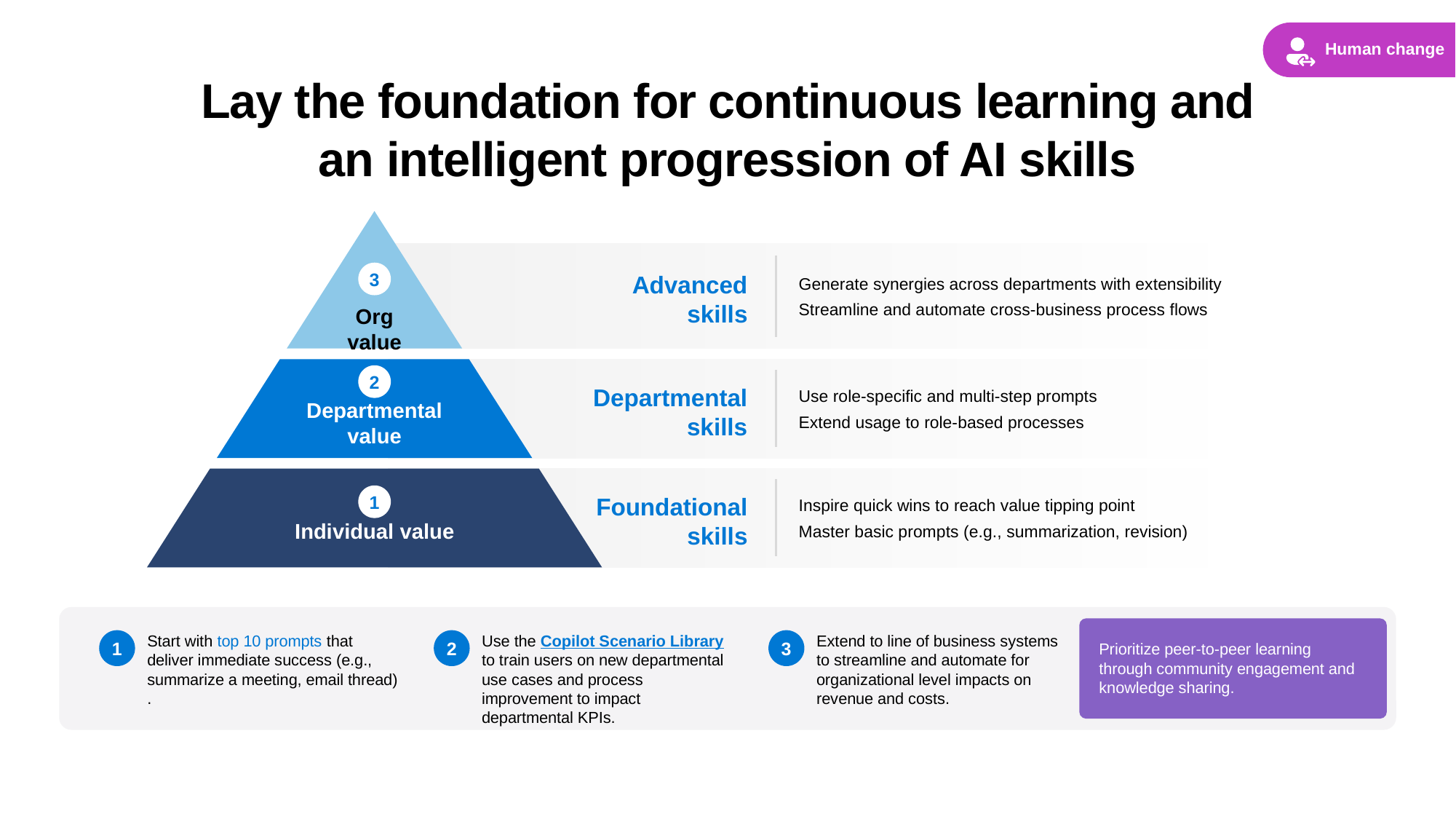

Human change

Lay the foundation for continuous learning and an intelligent progression of AI skills

3
Advanced
skills
Generate synergies across departments with extensibility
Streamline and automate cross-business process flows
Org value

2
Departmental skills
Use role-specific and multi-step prompts
Extend usage to role-based processes
Departmental value

1
Foundational
skills
Inspire quick wins to reach value tipping point
Master basic prompts (e.g., summarization, revision)
Individual value

Start with top 10 prompts that deliver immediate success (e.g., summarize a meeting, email thread)​.
Use the Copilot Scenario Library 
to train users on new departmental use cases and process improvement to impact departmental KPIs.
Extend to line of business systems to streamline and automate for organizational level impacts on revenue and costs.
1
2
3
Prioritize peer-to-peer learning through community engagement and knowledge sharing.